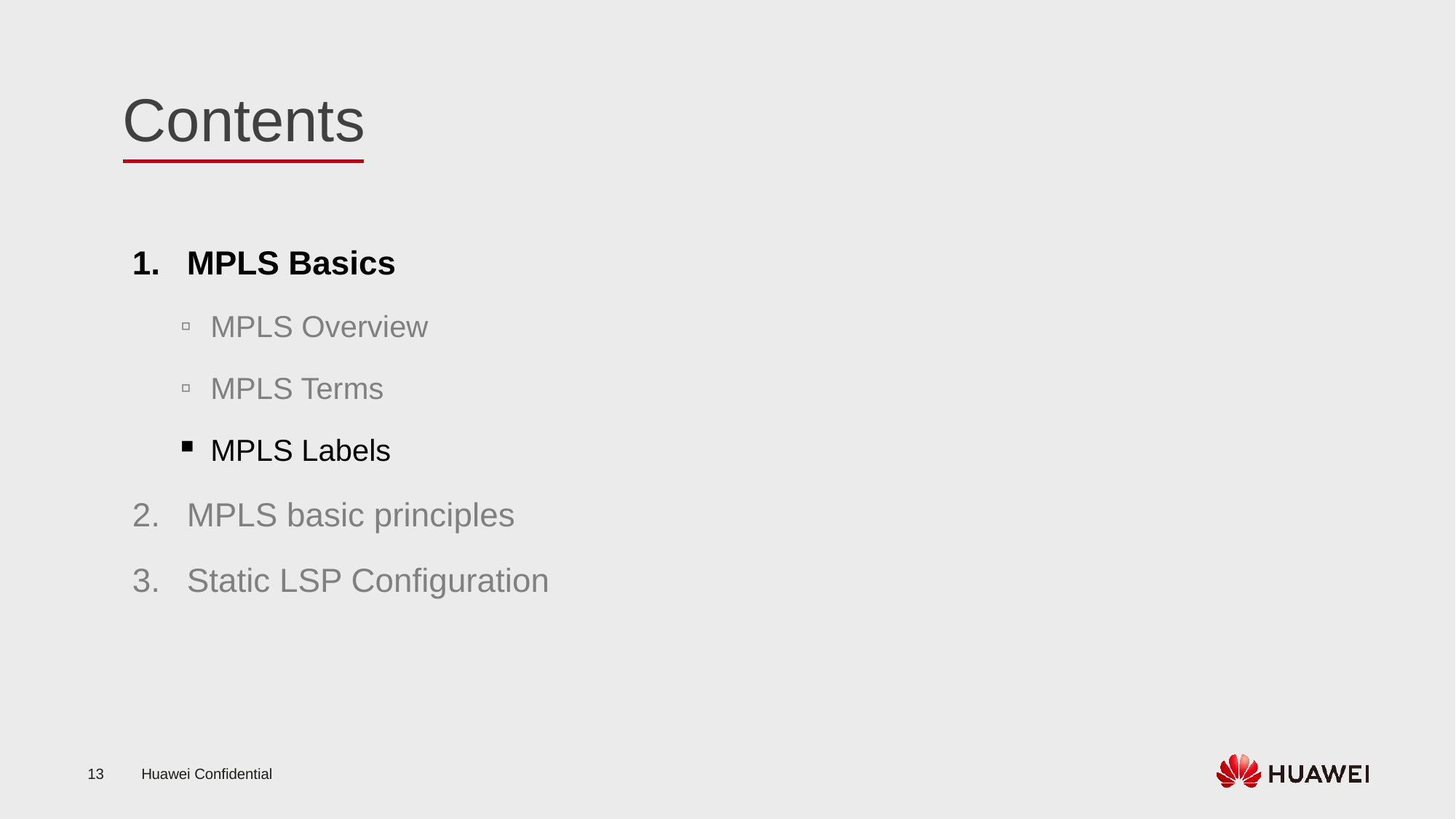

MPLS Basics
MPLS Overview
MPLS Terms
MPLS Labels
MPLS basic principles
Static LSP Configuration